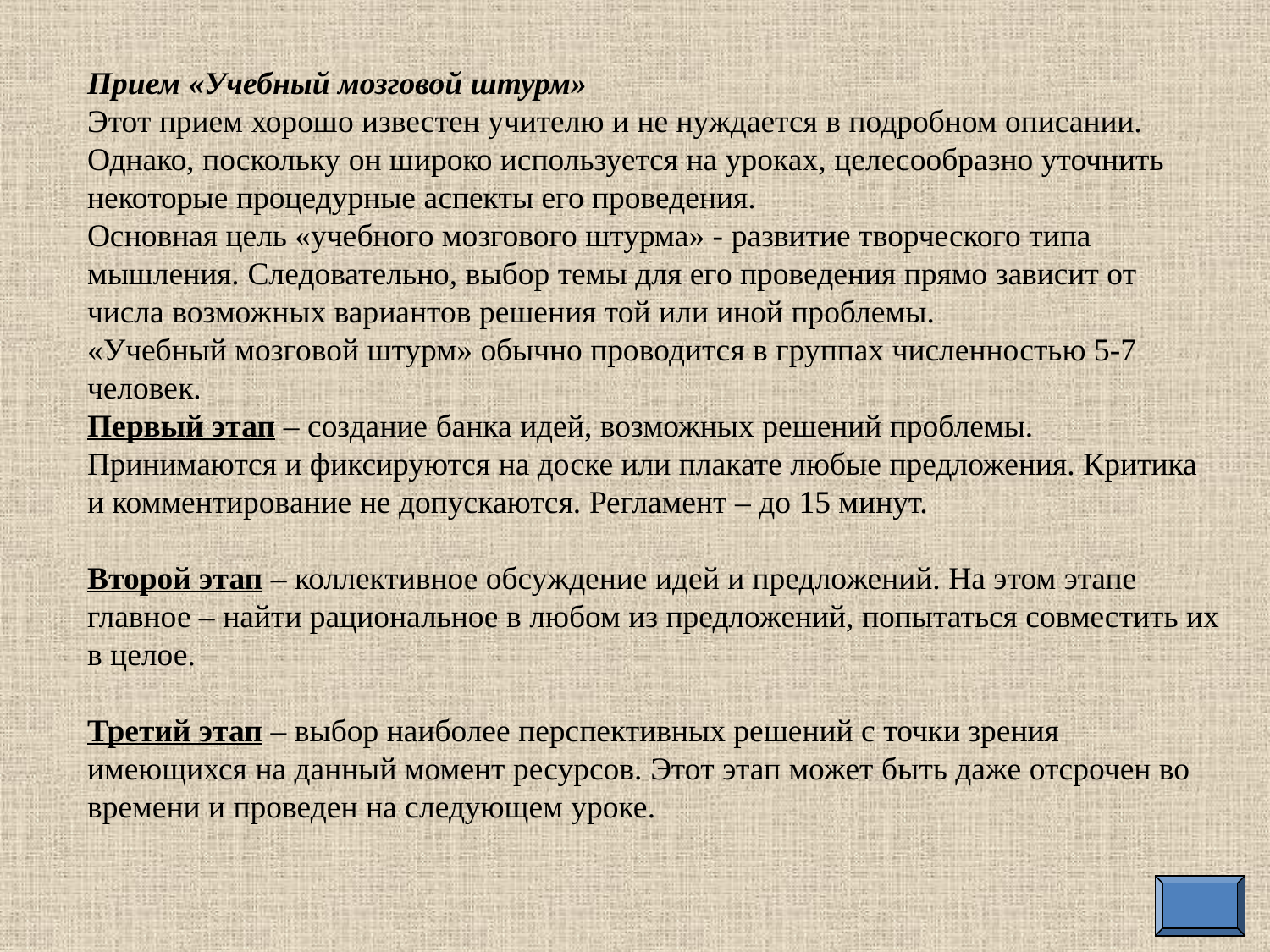

Прием «Учебный мозговой штурм»
Этот прием хорошо известен учителю и не нуждается в подробном описании. Однако, поскольку он широко используется на уроках, целесообразно уточнить некоторые процедурные аспекты его проведения.
Основная цель «учебного мозгового штурма» - развитие творческого типа мышления. Следовательно, выбор темы для его проведения прямо зависит от числа возможных вариантов решения той или иной проблемы.
«Учебный мозговой штурм» обычно проводится в группах численностью 5-7 человек.
Первый этап – создание банка идей, возможных решений проблемы. Принимаются и фиксируются на доске или плакате любые предложения. Критика и комментирование не допускаются. Регламент – до 15 минут.

Второй этап – коллективное обсуждение идей и предложений. На этом этапе главное – найти рациональное в любом из предложений, попытаться совместить их в целое.

Третий этап – выбор наиболее перспективных решений с точки зрения имеющихся на данный момент ресурсов. Этот этап может быть даже отсрочен во времени и проведен на следующем уроке.